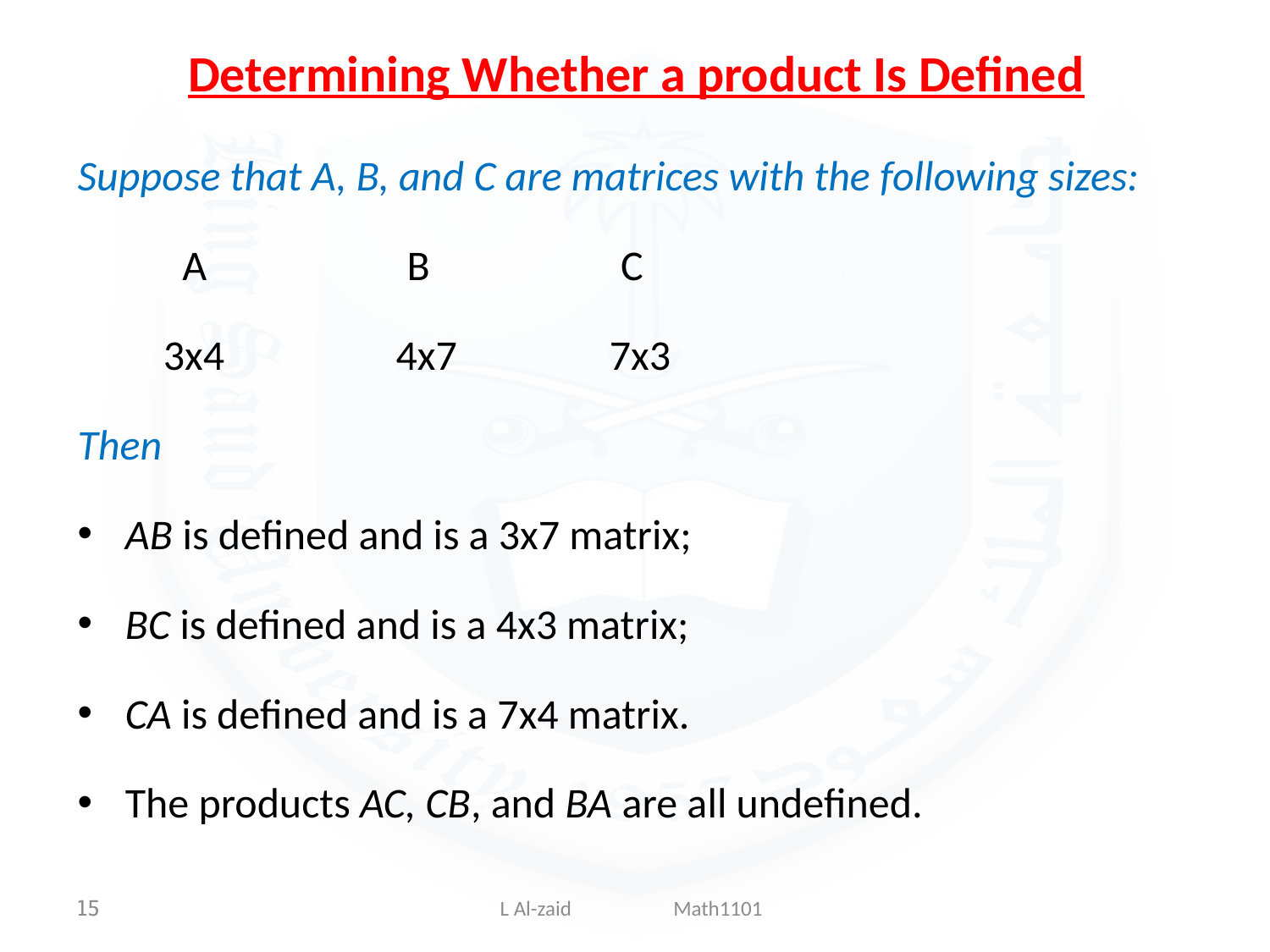

# Determining Whether a product Is Defined
Suppose that A, B, and C are matrices with the following sizes:
           A                     B                    C
         3x4                  4x7                7x3
Then
AB is defined and is a 3x7 matrix;
BC is defined and is a 4x3 matrix;
CA is defined and is a 7x4 matrix.
The products AC, CB, and BA are all undefined.

15
 L Al-zaid                     Math1101